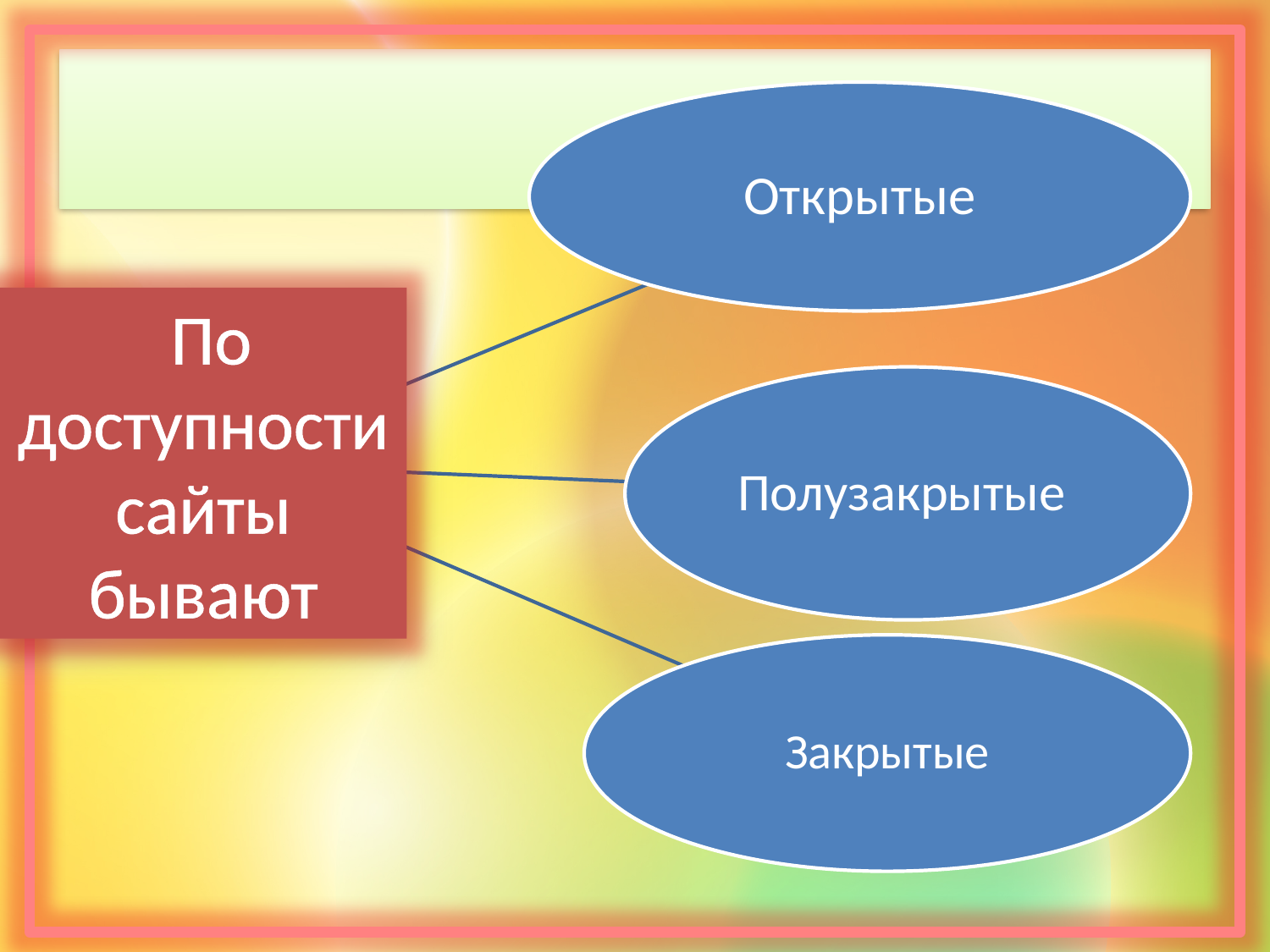

Открытые
Полузакрытые
Закрытые
 По доступности сайты бывают